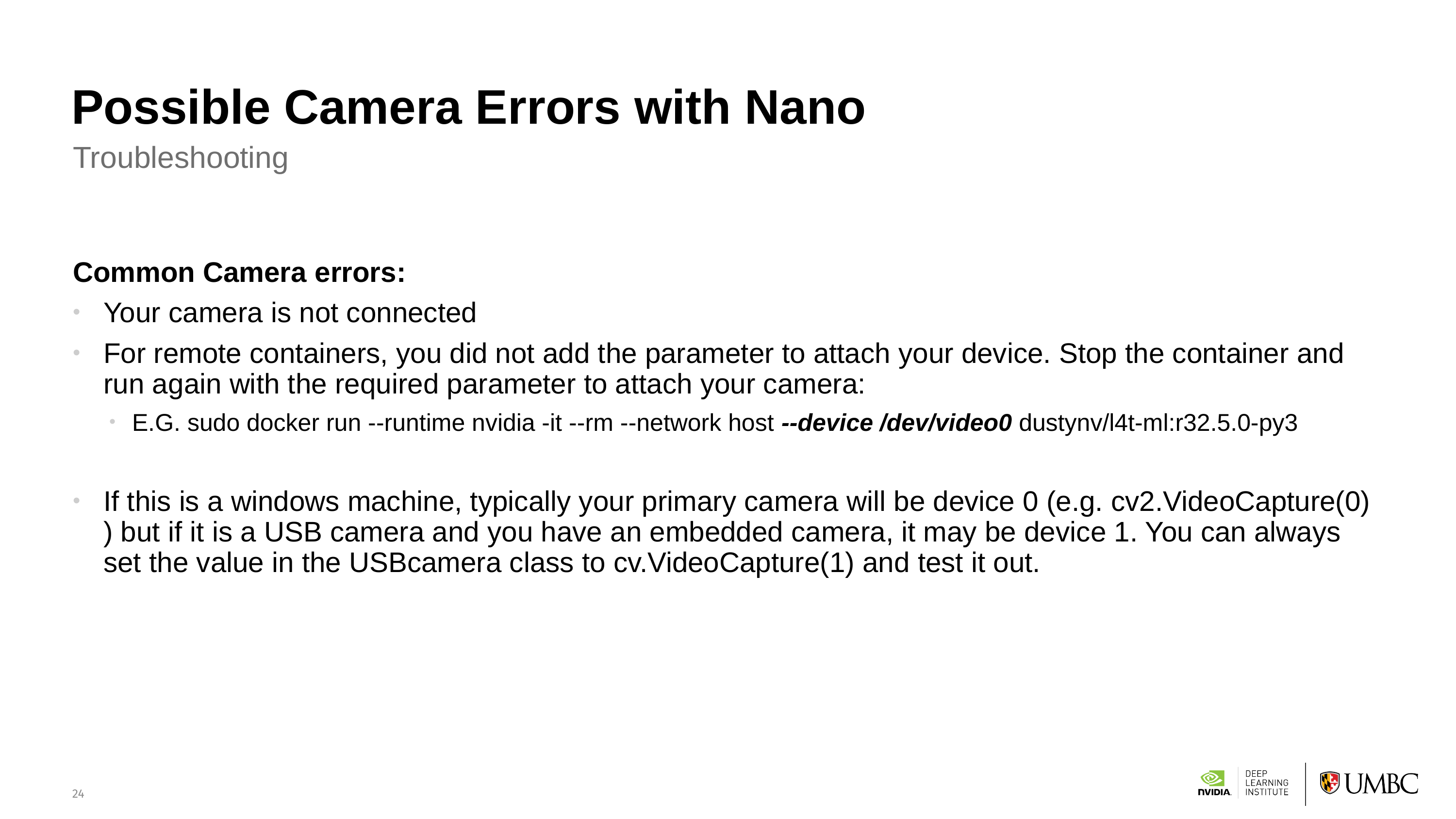

# Possible Camera Errors with Nano
Troubleshooting
Common Camera errors:
Your camera is not connected
For remote containers, you did not add the parameter to attach your device. Stop the container and run again with the required parameter to attach your camera:
E.G. sudo docker run --runtime nvidia -it --rm --network host --device /dev/video0 dustynv/l4t-ml:r32.5.0-py3

If this is a windows machine, typically your primary camera will be device 0 (e.g. cv2.VideoCapture(0) ) but if it is a USB camera and you have an embedded camera, it may be device 1. You can always set the value in the USBcamera class to cv.VideoCapture(1) and test it out.